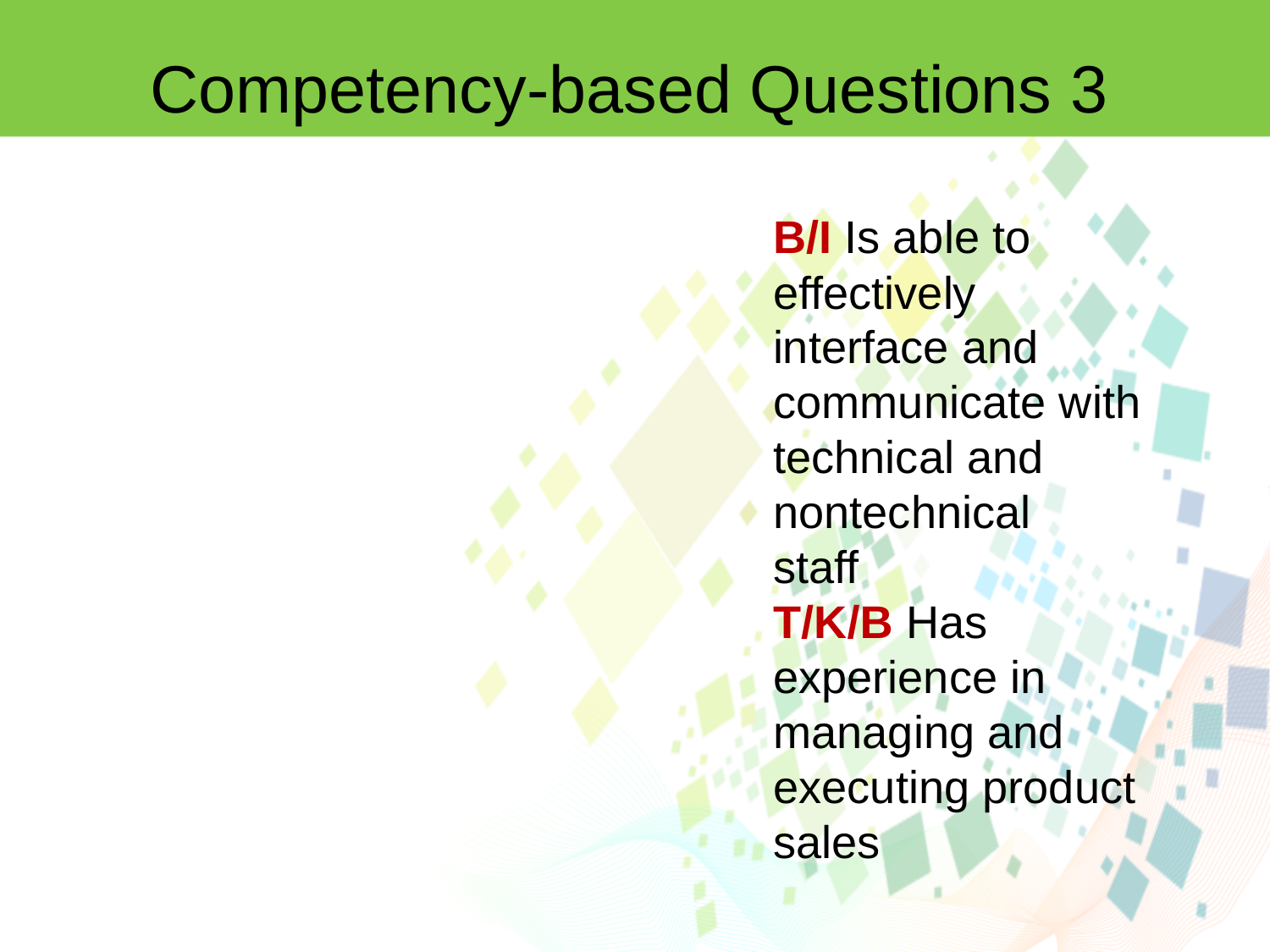

Competency-based Questions 3
B/I Is able to effectively interface and communicate with technical and nontechnical
staff
T/K/B Has experience in managing and executing product sales